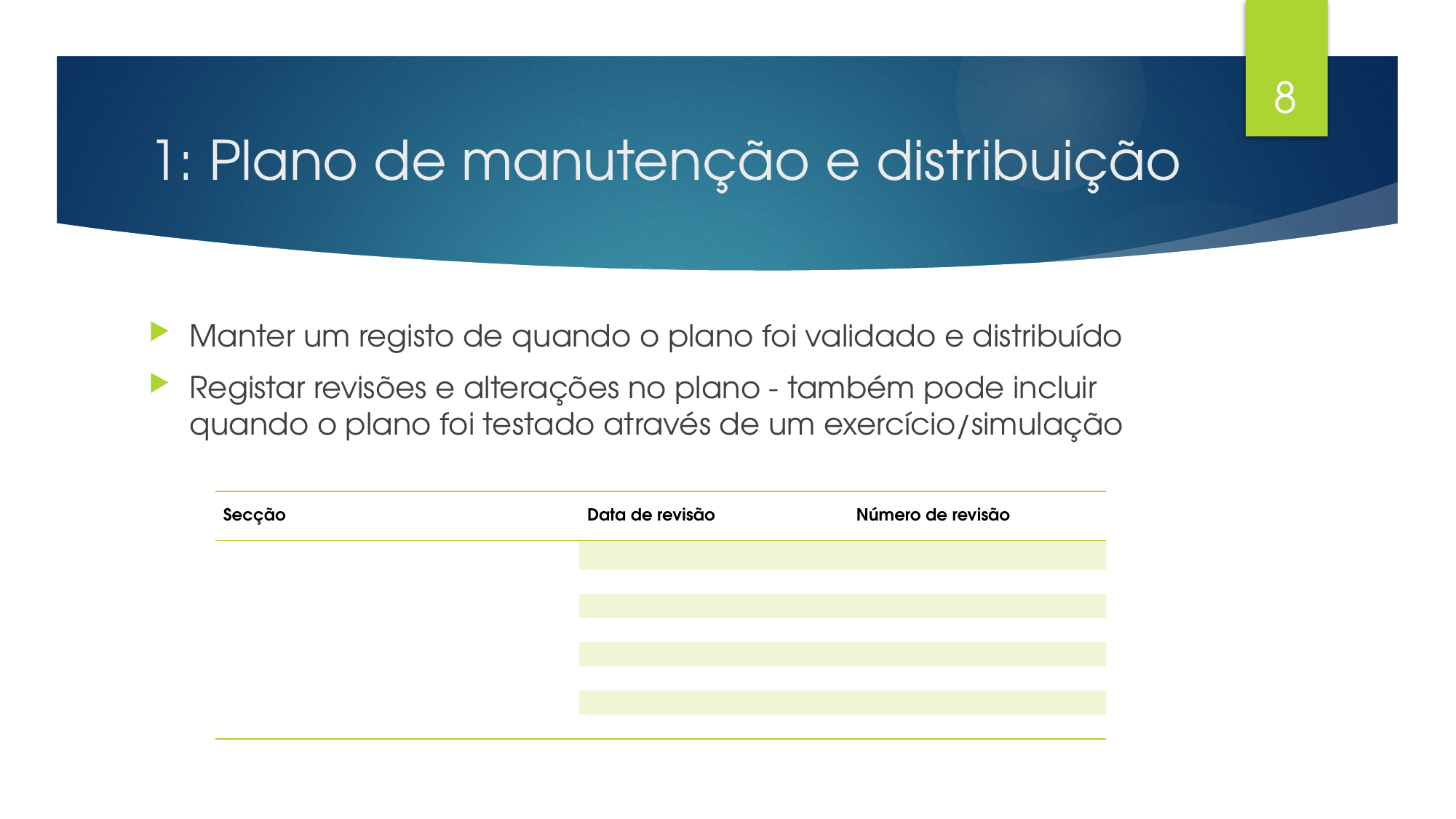

8
# 1: Plano de manutenção e distribuição
Manter um registo de quando o plano foi validado e distribuído
Registar revisões e alterações no plano - também pode incluir quando o plano foi testado através de um exercício/simulação
| Secção | Data de revisão | Número de revisão |
| --- | --- | --- |
|  |  |  |
|  |  |  |
|  |  |  |
|  |  |  |
|  |  |  |
|  |  |  |
|  |  |  |
|  |  |  |